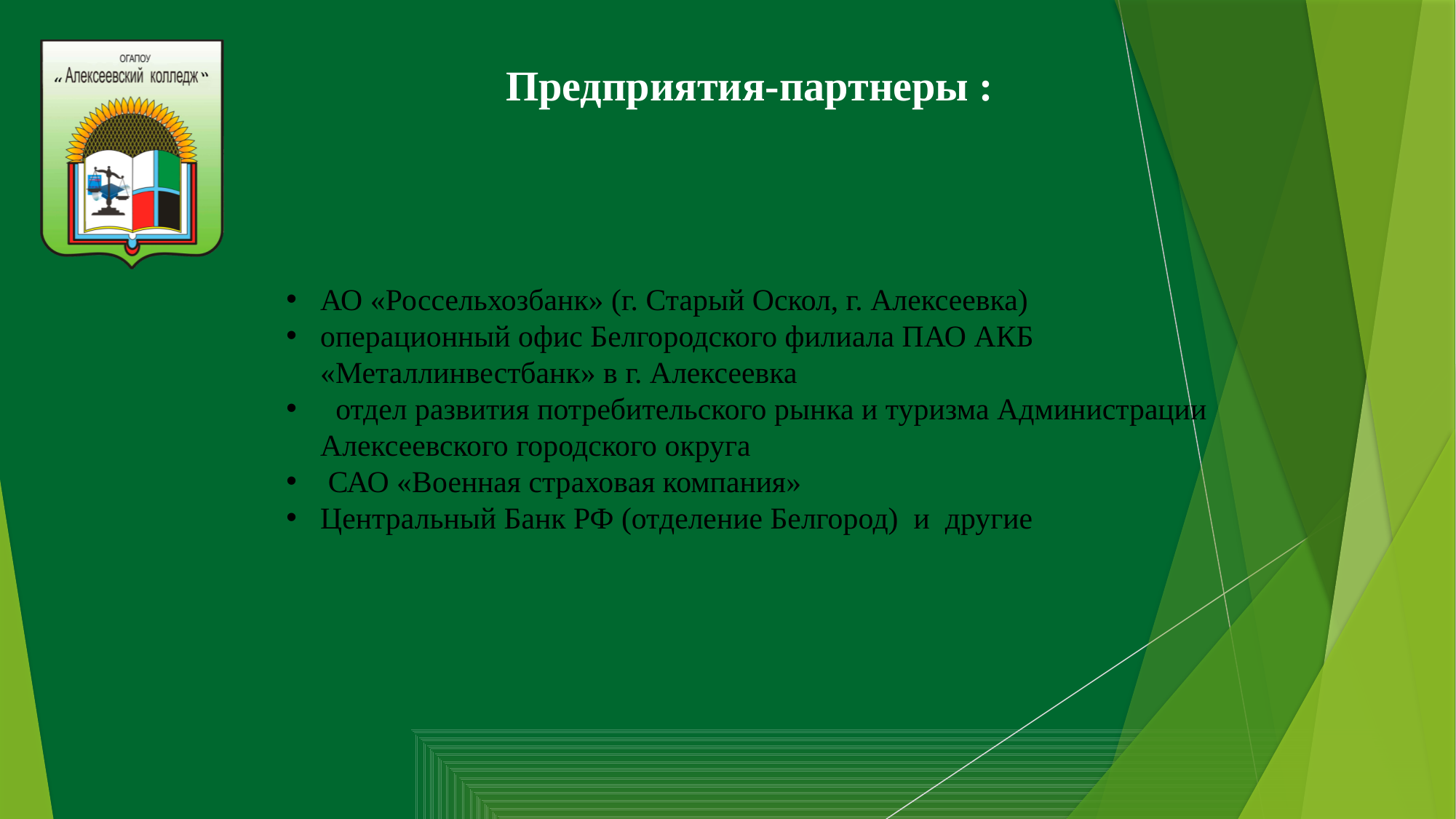

Предприятия-партнеры :

АО «Россельхозбанк» (г. Старый Оскол, г. Алексеевка)
операционный офис Белгородского филиала ПАО АКБ «Металлинвестбанк» в г. Алексеевка
  отдел развития потребительского рынка и туризма Администрации Алексеевского городского округа
 САО «Военная страховая компания»
Центральный Банк РФ (отделение Белгород)  и  другие